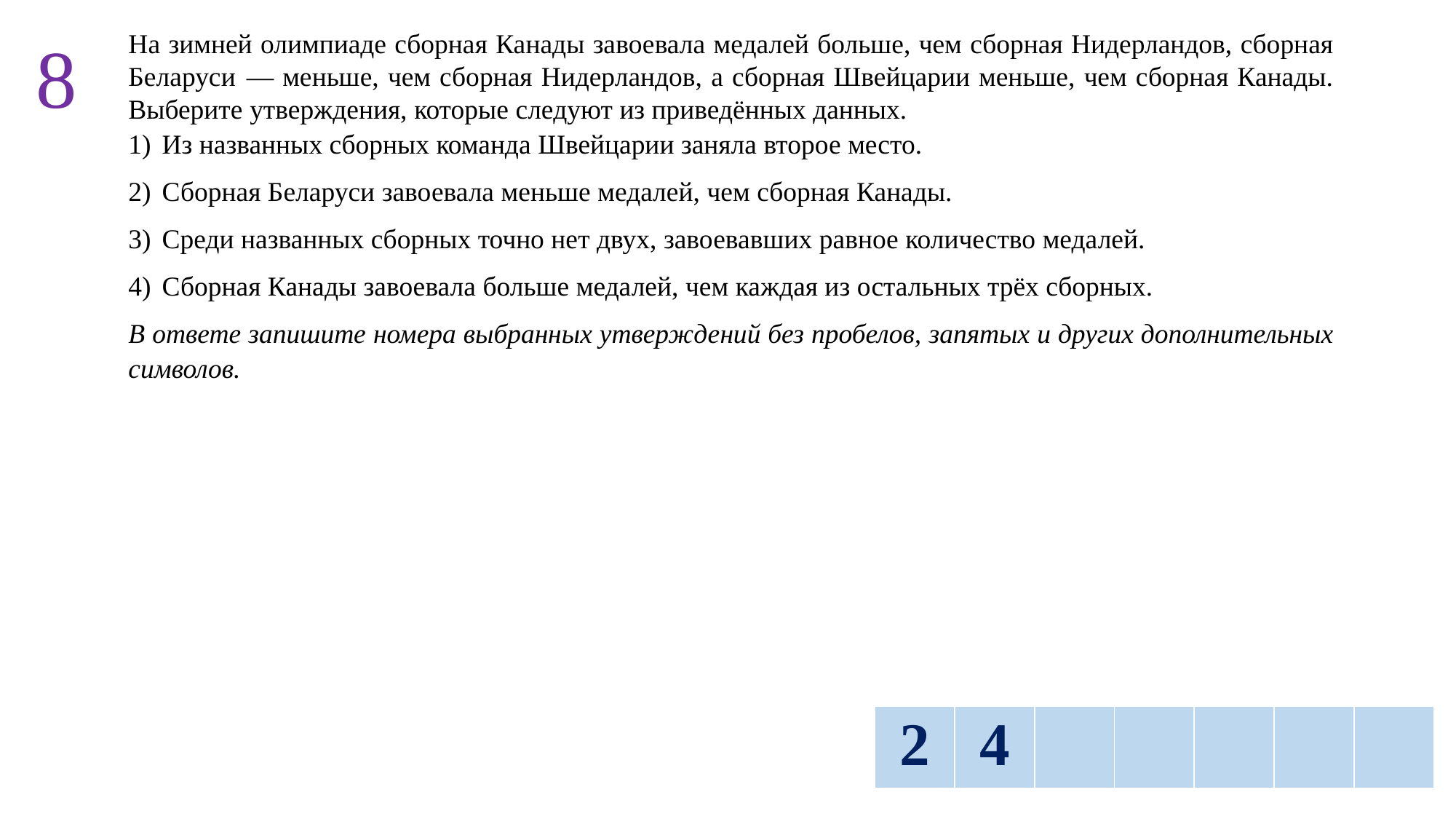

8
На зимней олимпиаде сборная Канады завоевала медалей больше, чем сборная Нидерландов, сборная Беларуси  — меньше, чем сборная Нидерландов, а сборная Швейцарии меньше, чем сборная Канады. Выберите утверждения, которые следуют из приведённых данных.
1)  Из названных сборных команда Швейцарии заняла второе место.
2)  Сборная Беларуси завоевала меньше медалей, чем сборная Канады.
3)  Среди названных сборных точно нет двух, завоевавших равное количество медалей.
4)  Сборная Канады завоевала больше медалей, чем каждая из остальных трёх сборных.
В ответе запишите номера выбранных утверждений без пробелов, запятых и других дополнительных символов.
| 2 | 4 |  |  |  |  |  |
| --- | --- | --- | --- | --- | --- | --- |